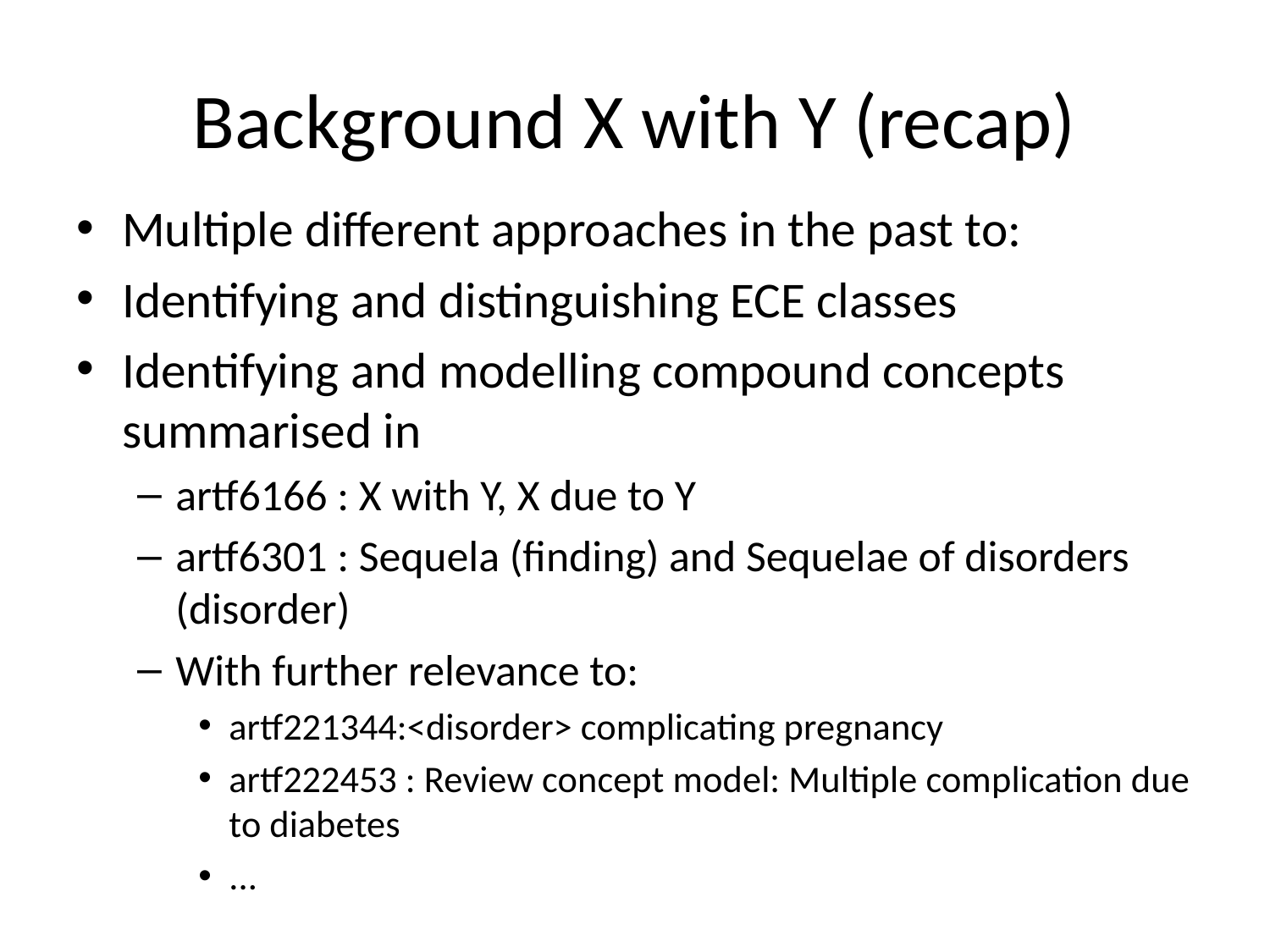

# Background X with Y (recap)
Multiple different approaches in the past to:
Identifying and distinguishing ECE classes
Identifying and modelling compound concepts summarised in
artf6166 : X with Y, X due to Y
artf6301 : Sequela (finding) and Sequelae of disorders (disorder)
With further relevance to:
artf221344:<disorder> complicating pregnancy
artf222453 : Review concept model: Multiple complication due to diabetes
...